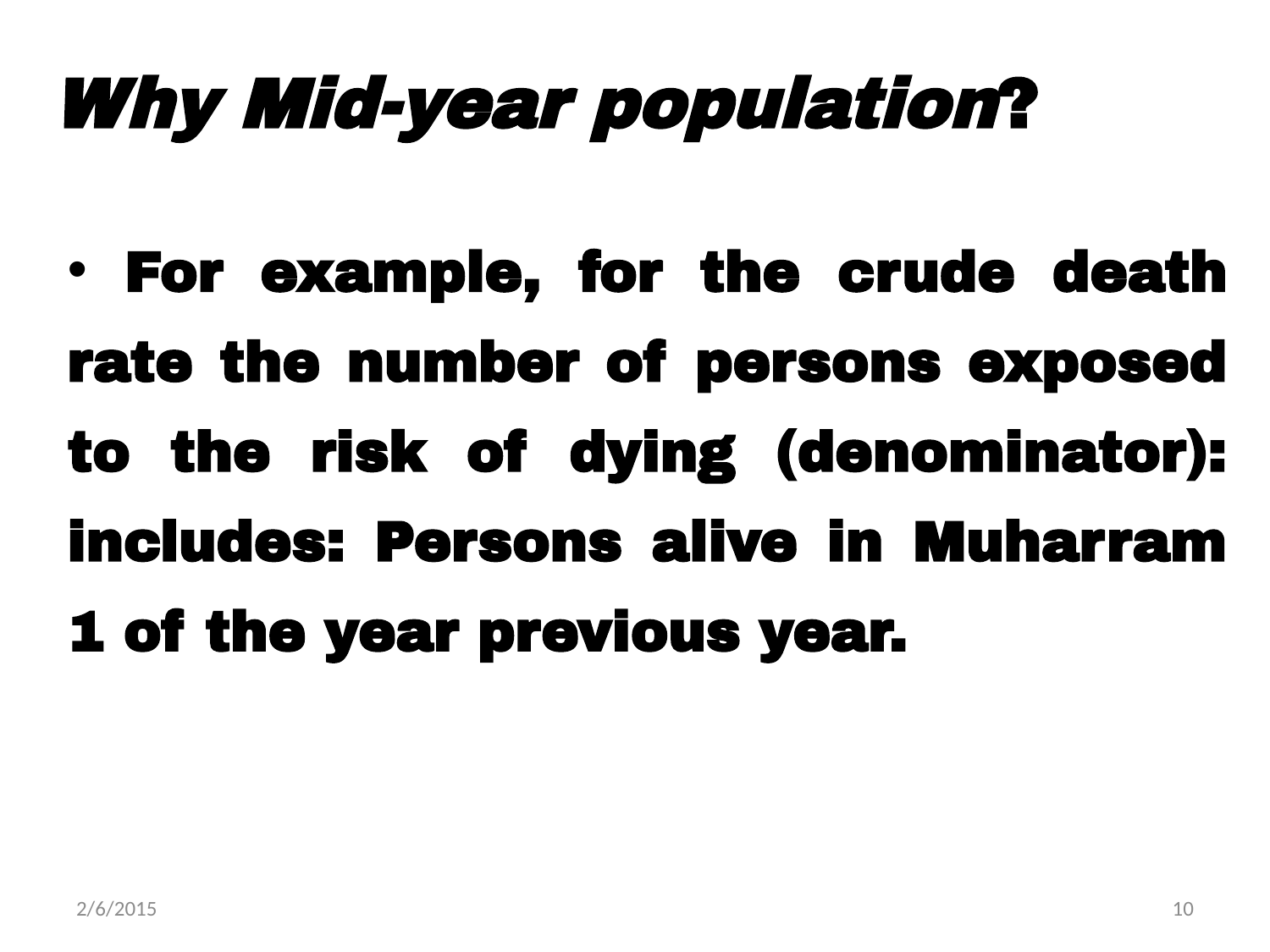

Why Mid-year population?
 For example, for the crude death rate the number of persons exposed to the risk of dying (denominator): includes: Persons alive in Muharram 1 of the year previous year.
2/6/2015
10